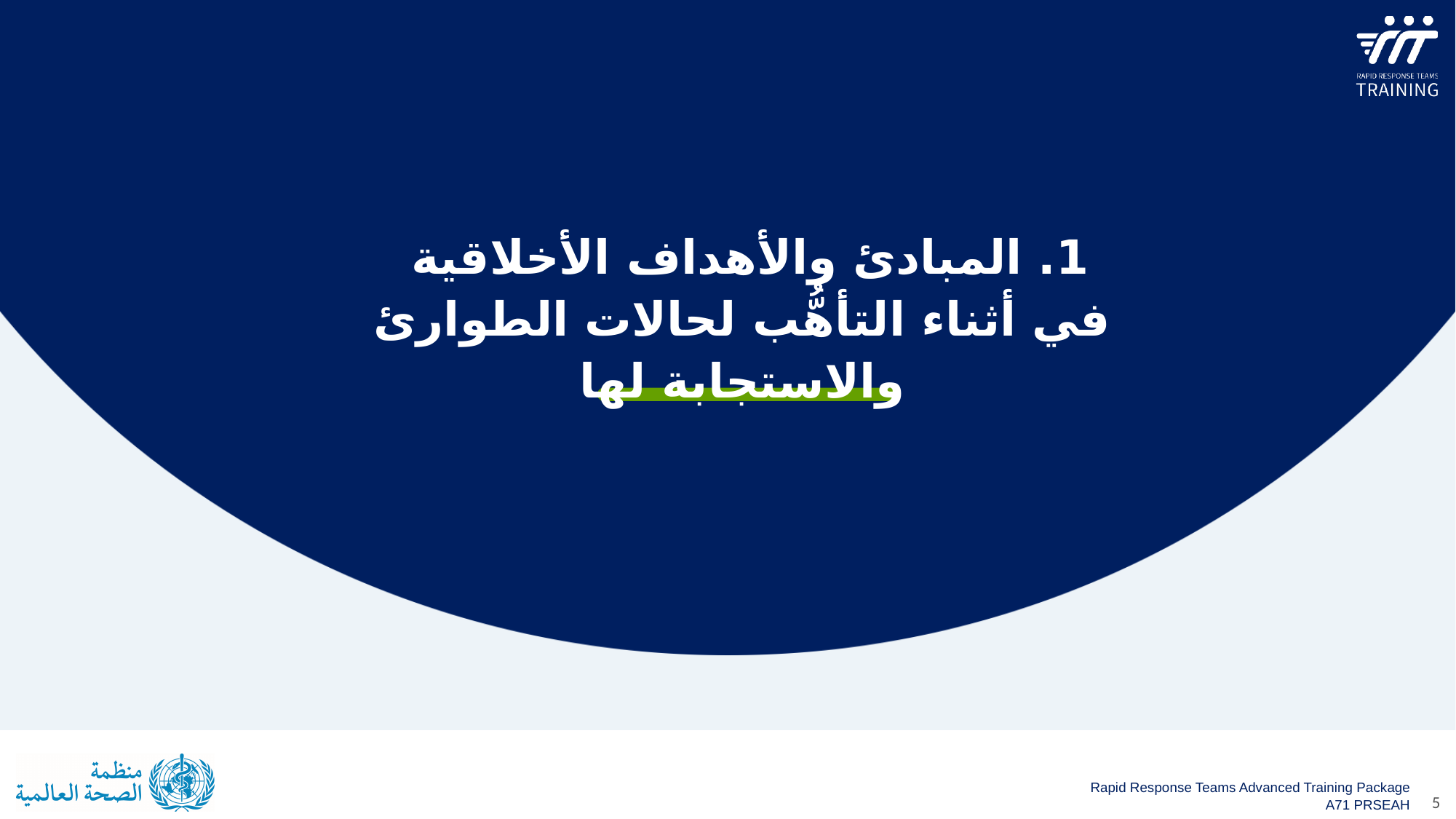

1. المبادئ والأهداف الأخلاقية
في أثناء التأهُّب لحالات الطوارئ والاستجابة لها
5